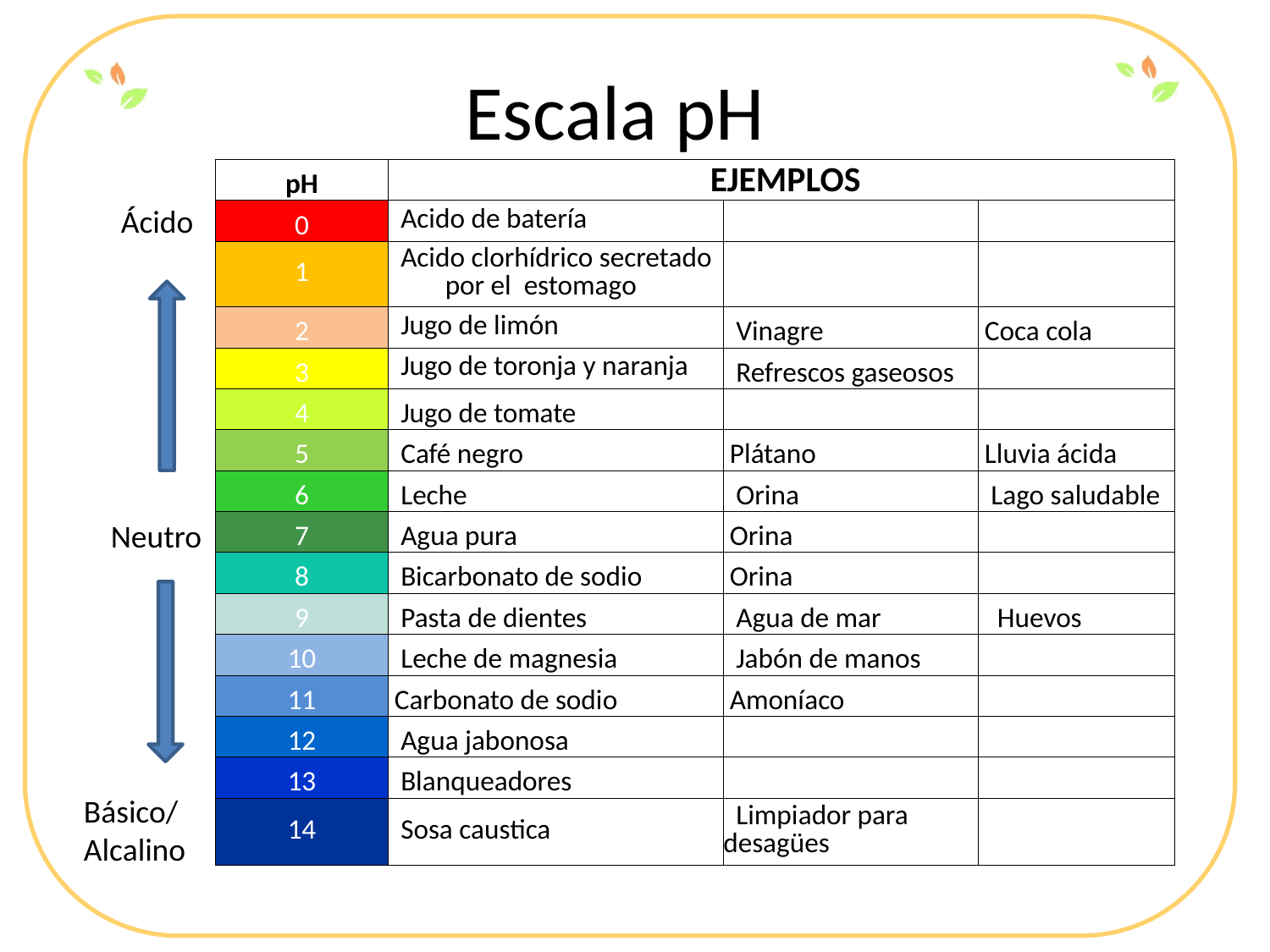

| Escala pH |  |  |  |  |
| --- | --- | --- | --- | --- |
|  | pH | EJEMPLOS |  |  |
|  | 0 | Acido de batería |  |  |
|  | 1 | Acido clorhídrico secretado por el estomago |  |  |
|  | 2 | Jugo de limón | Vinagre | Coca cola |
|  | 3 | Jugo de toronja y naranja | Refrescos gaseosos |  |
|  | 4 | Jugo de tomate |  |  |
|  | 5 | Café negro | Plátano | Lluvia ácida |
|  | 6 | Leche | Orina | Lago saludable |
|  | 7 | Agua pura | Orina |  |
|  | 8 | Bicarbonato de sodio | Orina |  |
|  | 9 | Pasta de dientes | Agua de mar | Huevos |
|  | 10 | Leche de magnesia | Jabón de manos |  |
|  | 11 | Carbonato de sodio | Amoníaco |  |
|  | 12 | Agua jabonosa |  |  |
|  | 13 | Blanqueadores |  |  |
|  | 14 | Sosa caustica | Limpiador para desagües |  |
Ácido

Neutro

Básico/
Alcalino